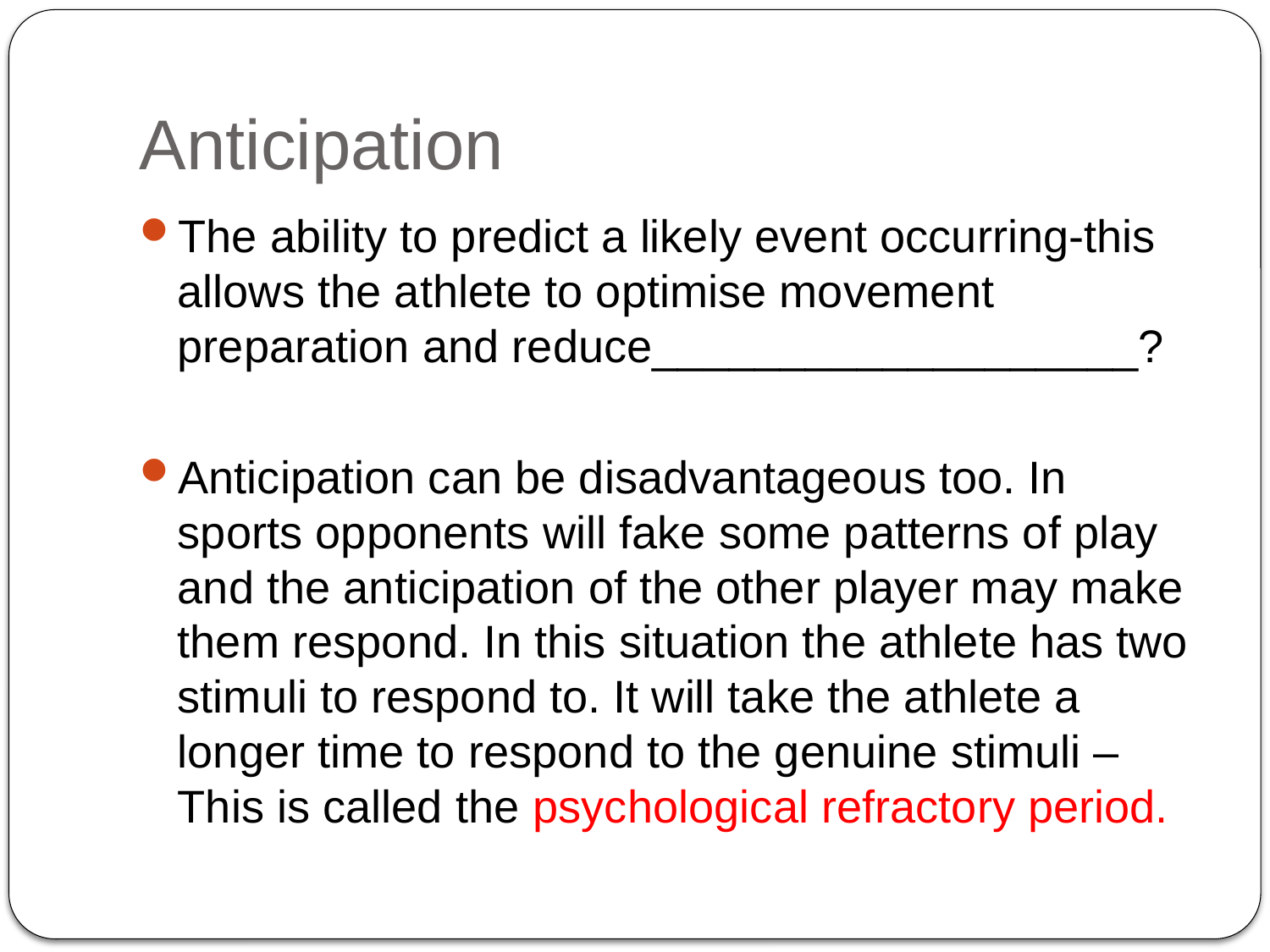

# Anticipation
The ability to predict a likely event occurring-this allows the athlete to optimise movement preparation and reduce___________________?

Anticipation can be disadvantageous too. In sports opponents will fake some patterns of play and the anticipation of the other player may make them respond. In this situation the athlete has two stimuli to respond to. It will take the athlete a longer time to respond to the genuine stimuli – This is called the psychological refractory period.